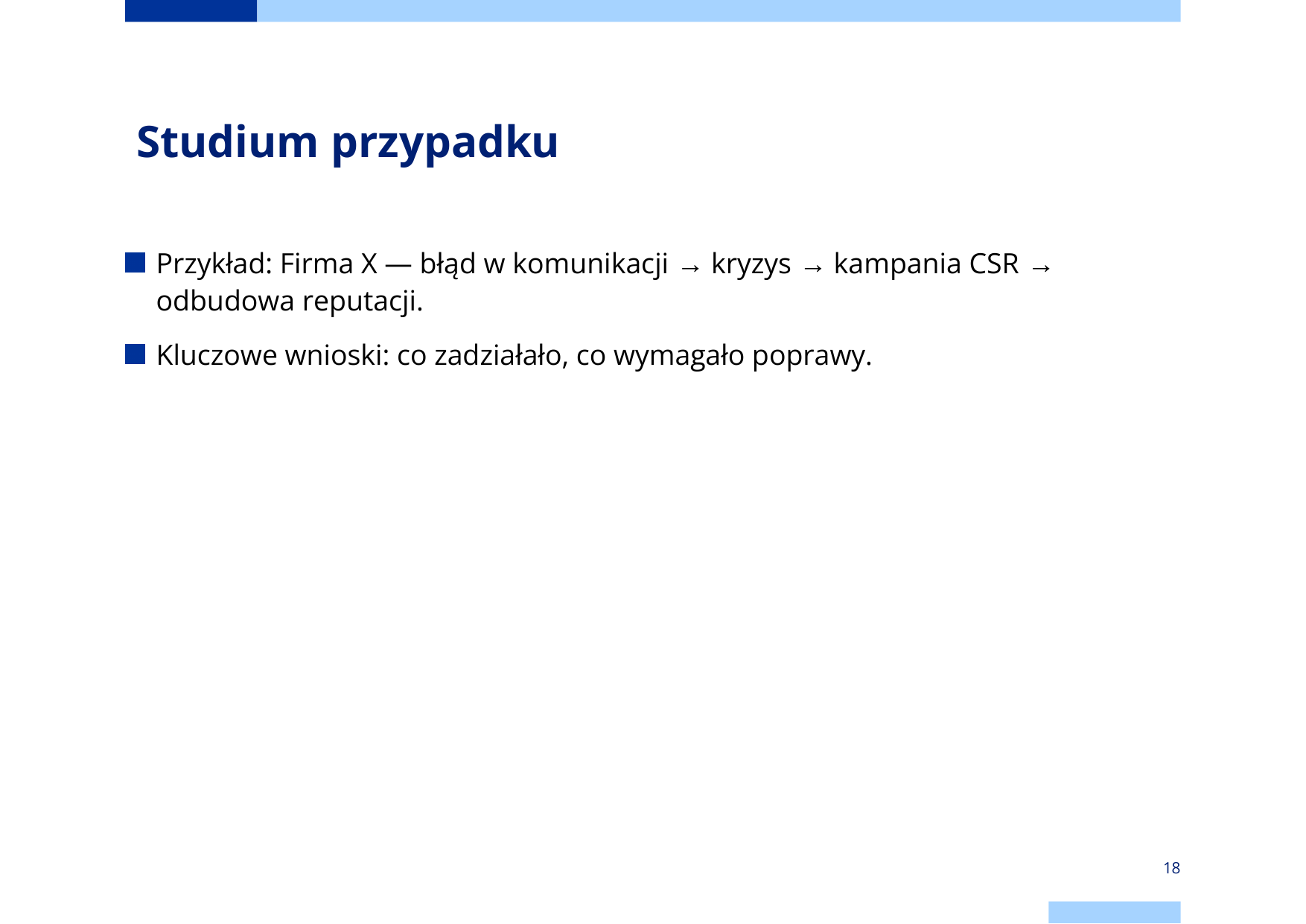

# Studium przypadku
Przykład: Firma X — błąd w komunikacji → kryzys → kampania CSR → odbudowa reputacji.
Kluczowe wnioski: co zadziałało, co wymagało poprawy.
18